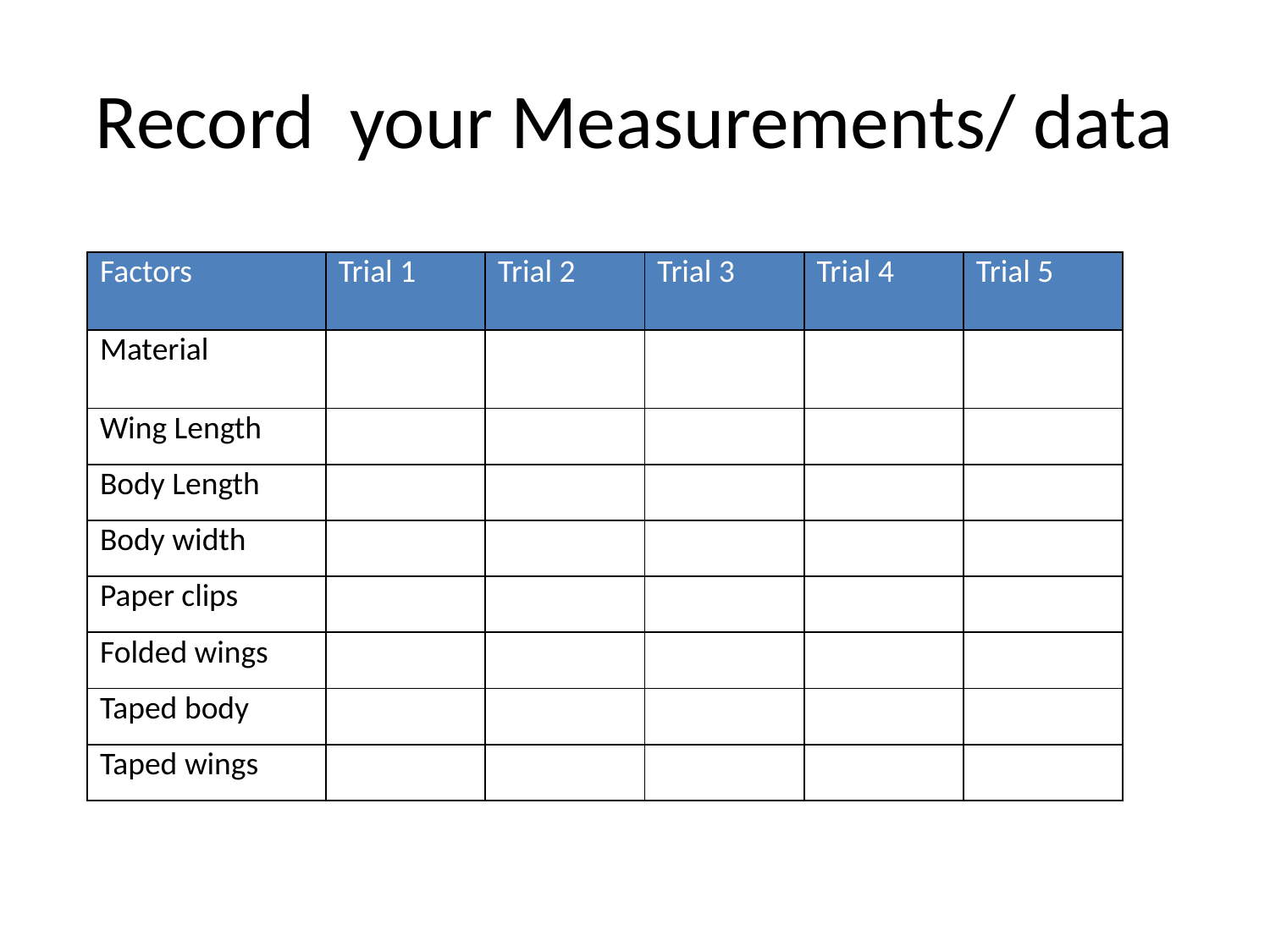

# Record  your Measurements/ data
| Factors | Trial 1 | Trial 2 | Trial 3 | Trial 4 | Trial 5 |
| --- | --- | --- | --- | --- | --- |
| Material |  |  |  |  |  |
| Wing Length |  |  |  |  |  |
| Body Length |  |  |  |  |  |
| Body width |  |  |  |  |  |
| Paper clips |  |  |  |  |  |
| Folded wings |  |  |  |  |  |
| Taped body |  |  |  |  |  |
| Taped wings |  |  |  |  |  |